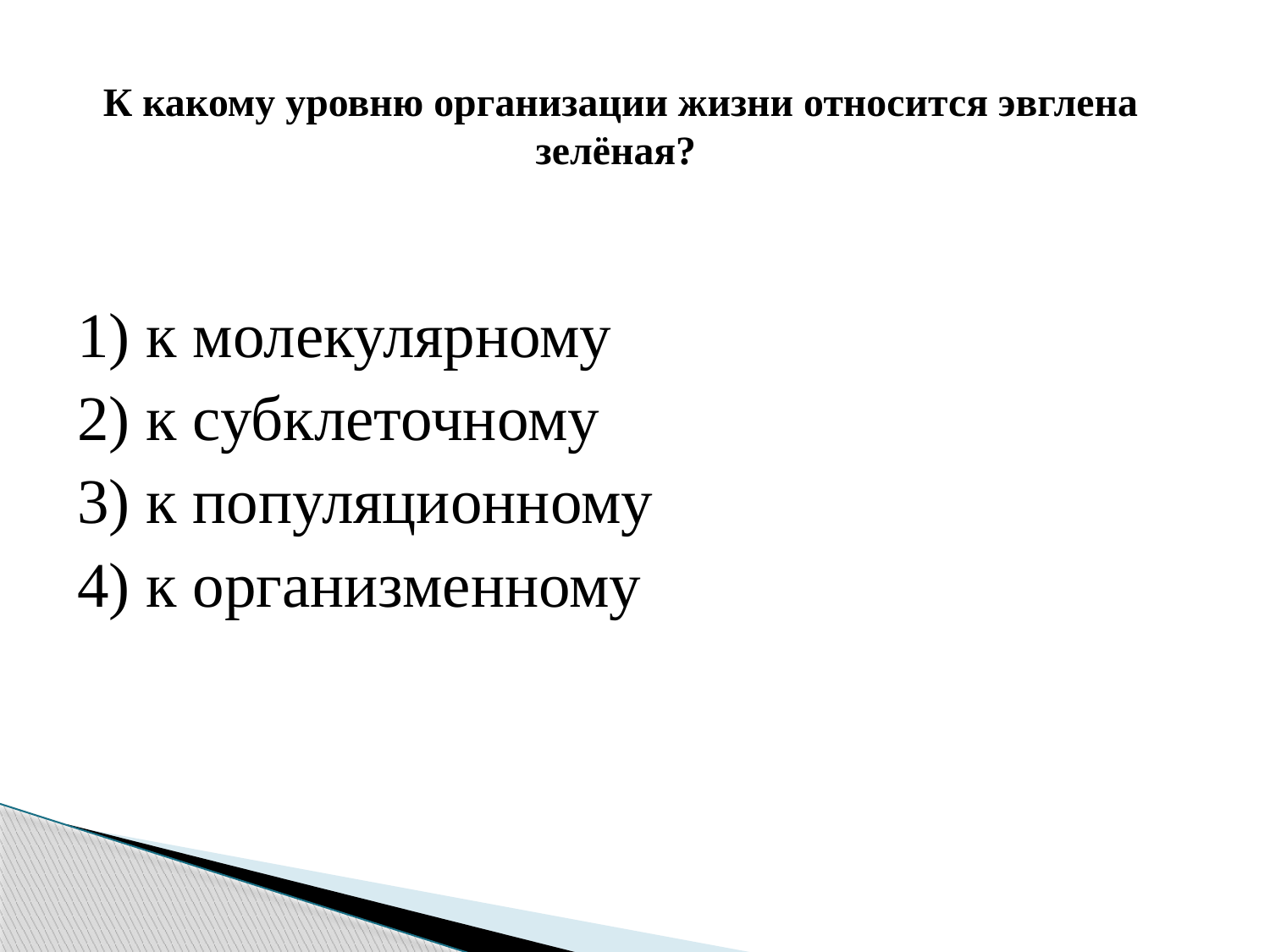

# К какому уровню организации жизни относится эвглена зелёная?
1) к молекулярному
2) к субклеточному
3) к популяционному
4) к организменному